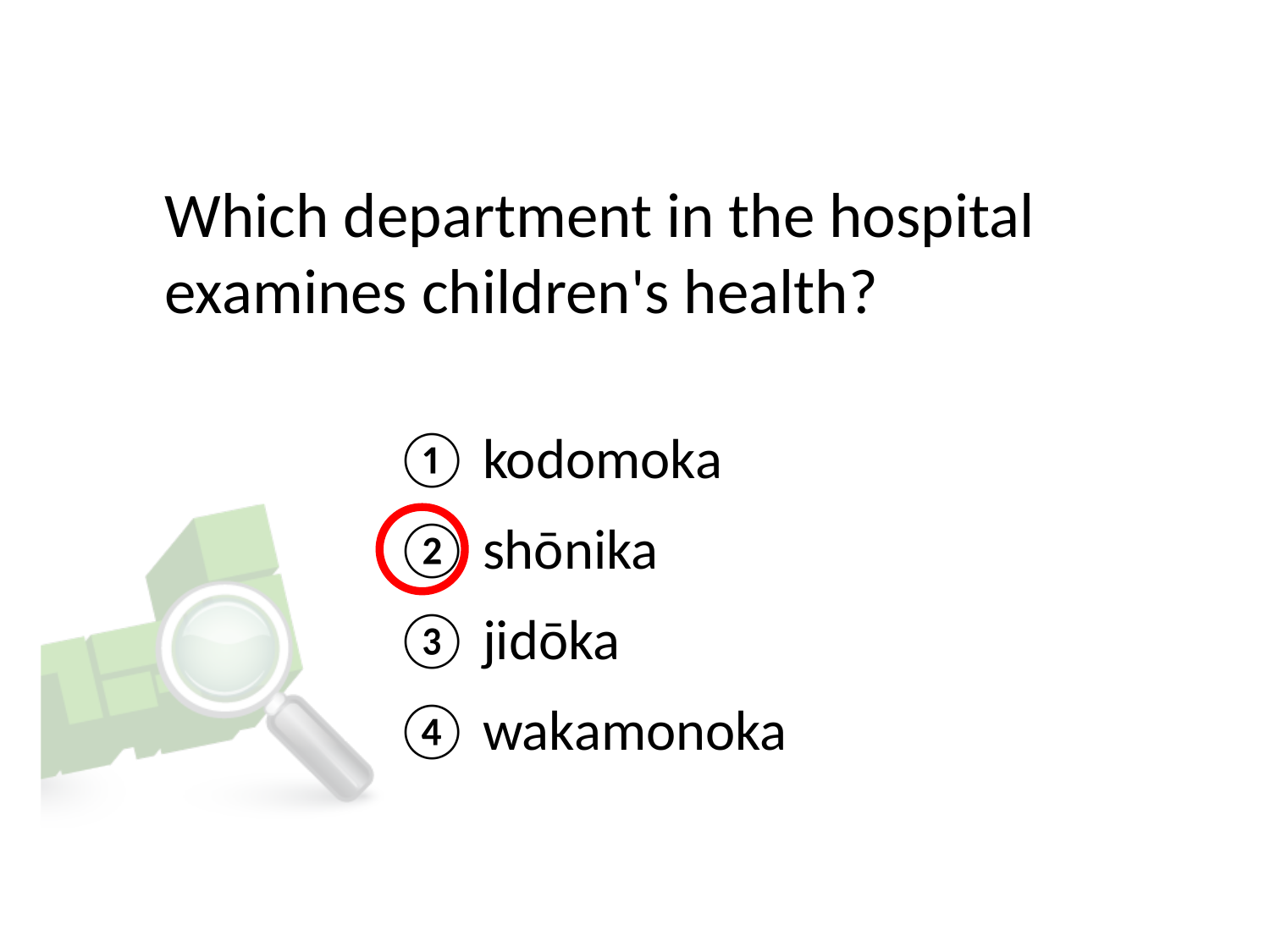

# Which department in the hospital examines children's health?
① kodomoka
② shōnika
③ jidōka
④ wakamonoka